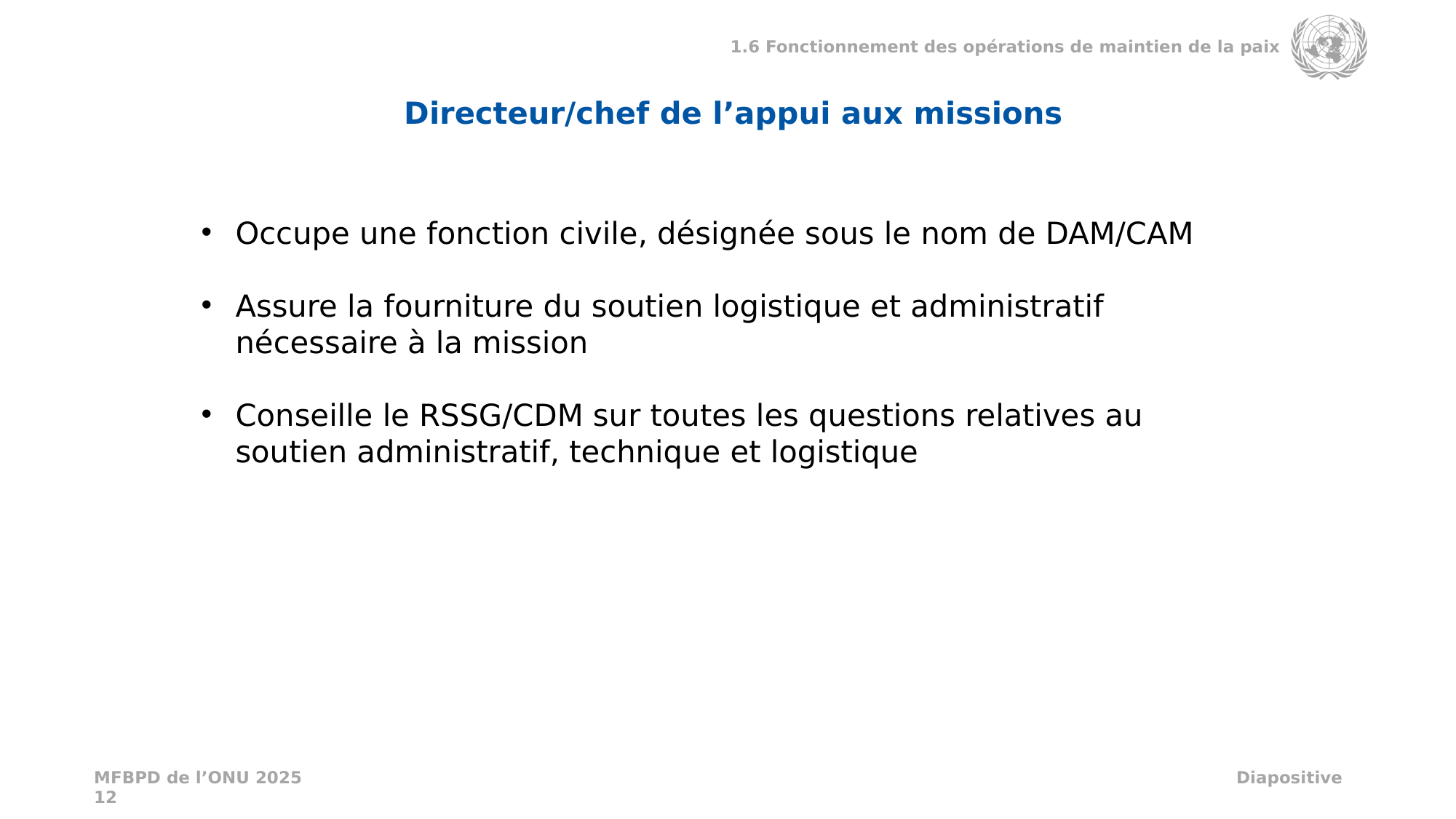

Directeur/chef de l’appui aux missions
Occupe une fonction civile, désignée sous le nom de DAM/CAM
Assure la fourniture du soutien logistique et administratif nécessaire à la mission
Conseille le RSSG/CDM sur toutes les questions relatives au soutien administratif, technique et logistique